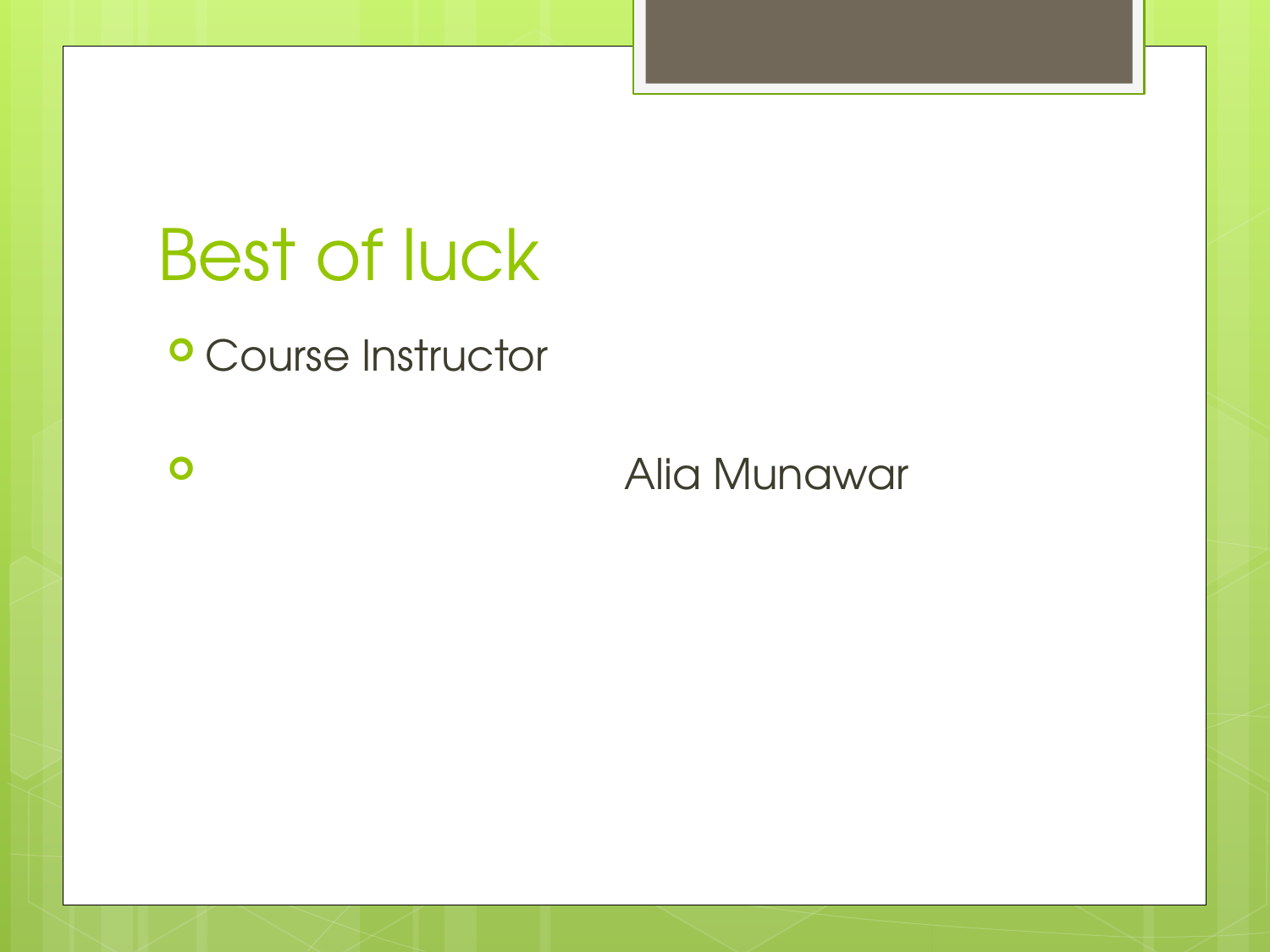

# Best of luck
Course Instructor

                                    Alia Munawar